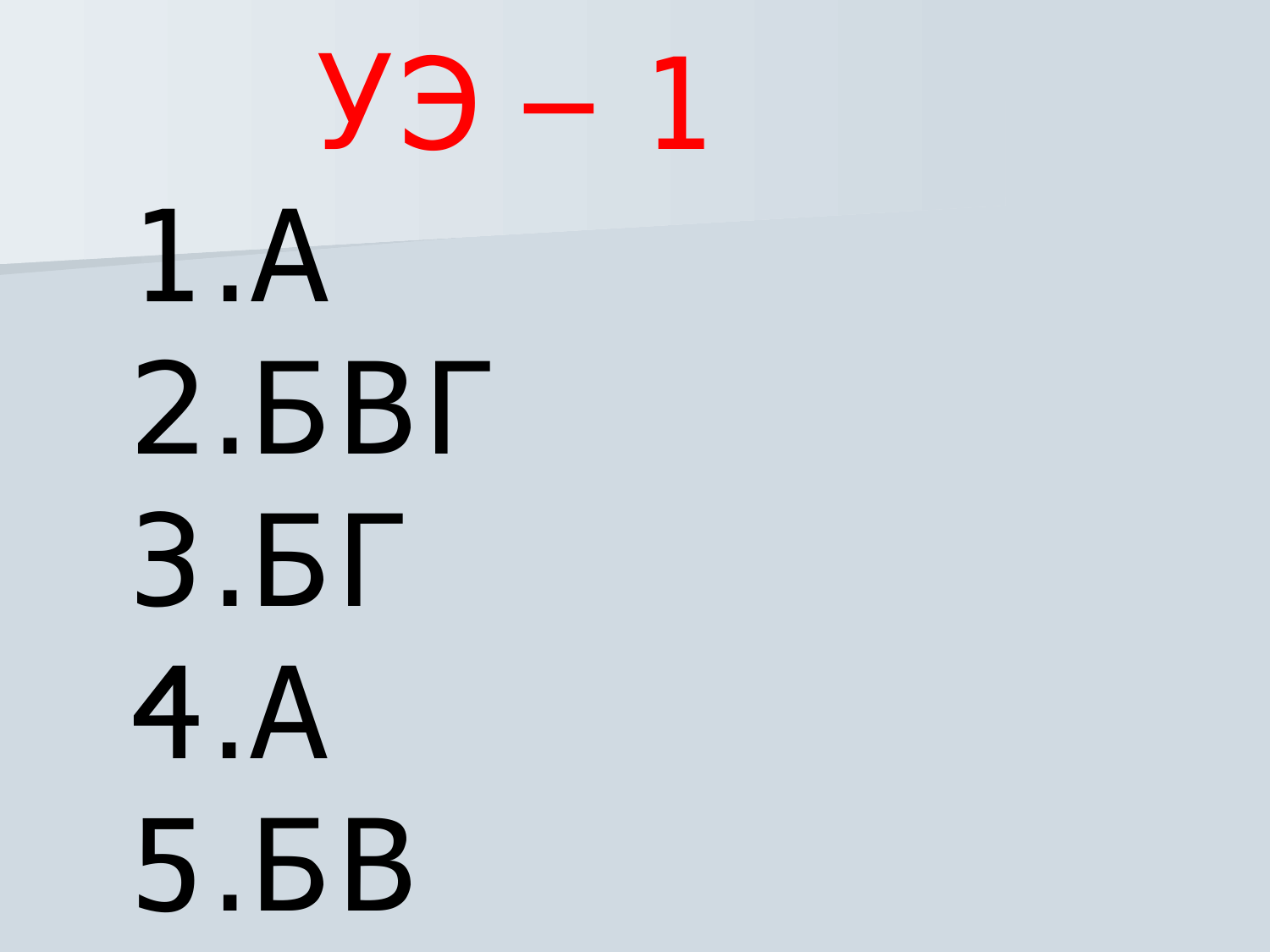

УЭ – 1
1.А
2.Бвг
3.Бг
4.А
5.бв